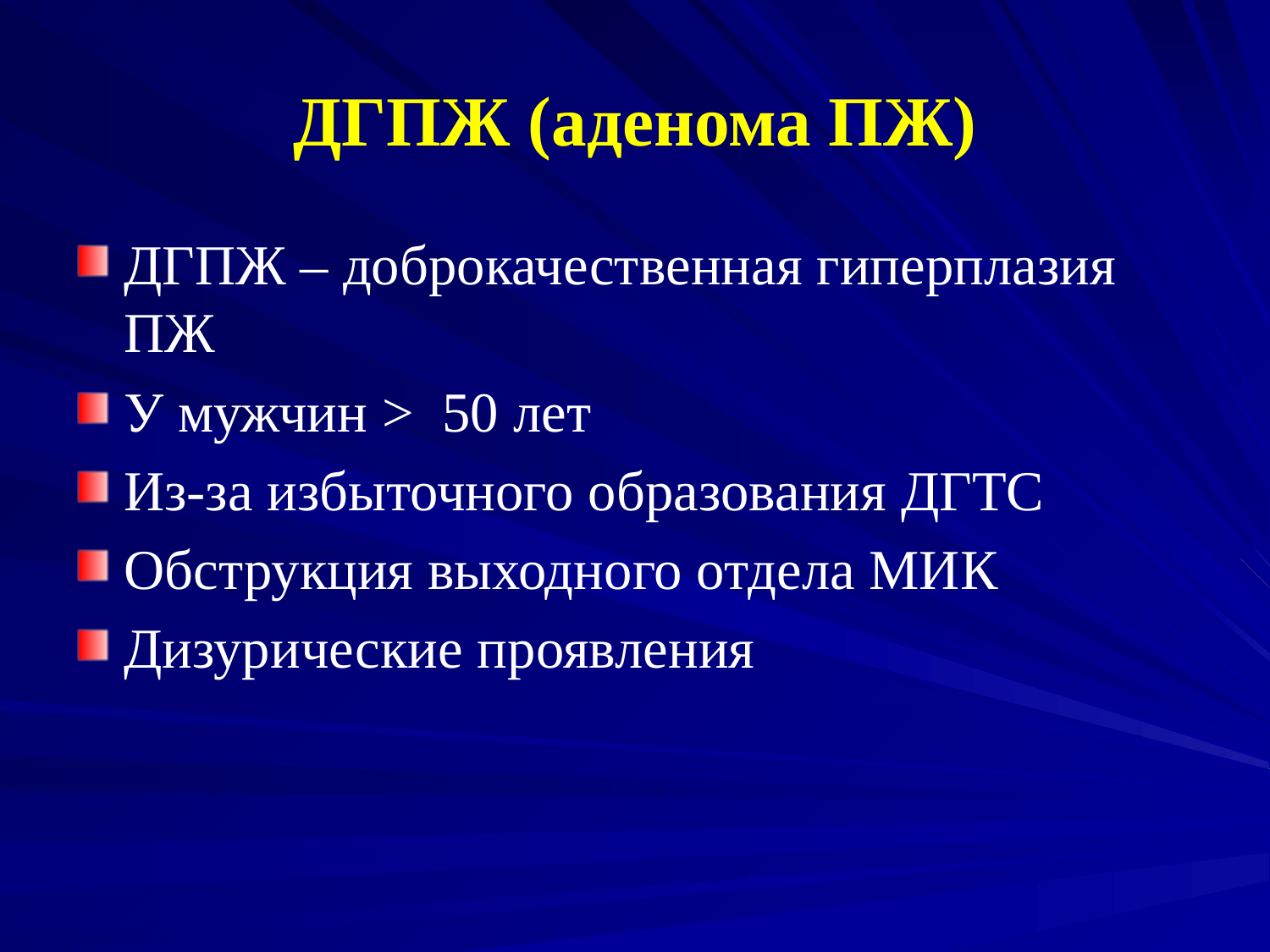

# ДГПЖ (аденома ПЖ)
ДГПЖ – доброкачественная гиперплазия ПЖ
У мужчин >  50 лет
Из-за избыточного образования ДГТС
Обструкция выходного отдела МИК
Дизурические проявления